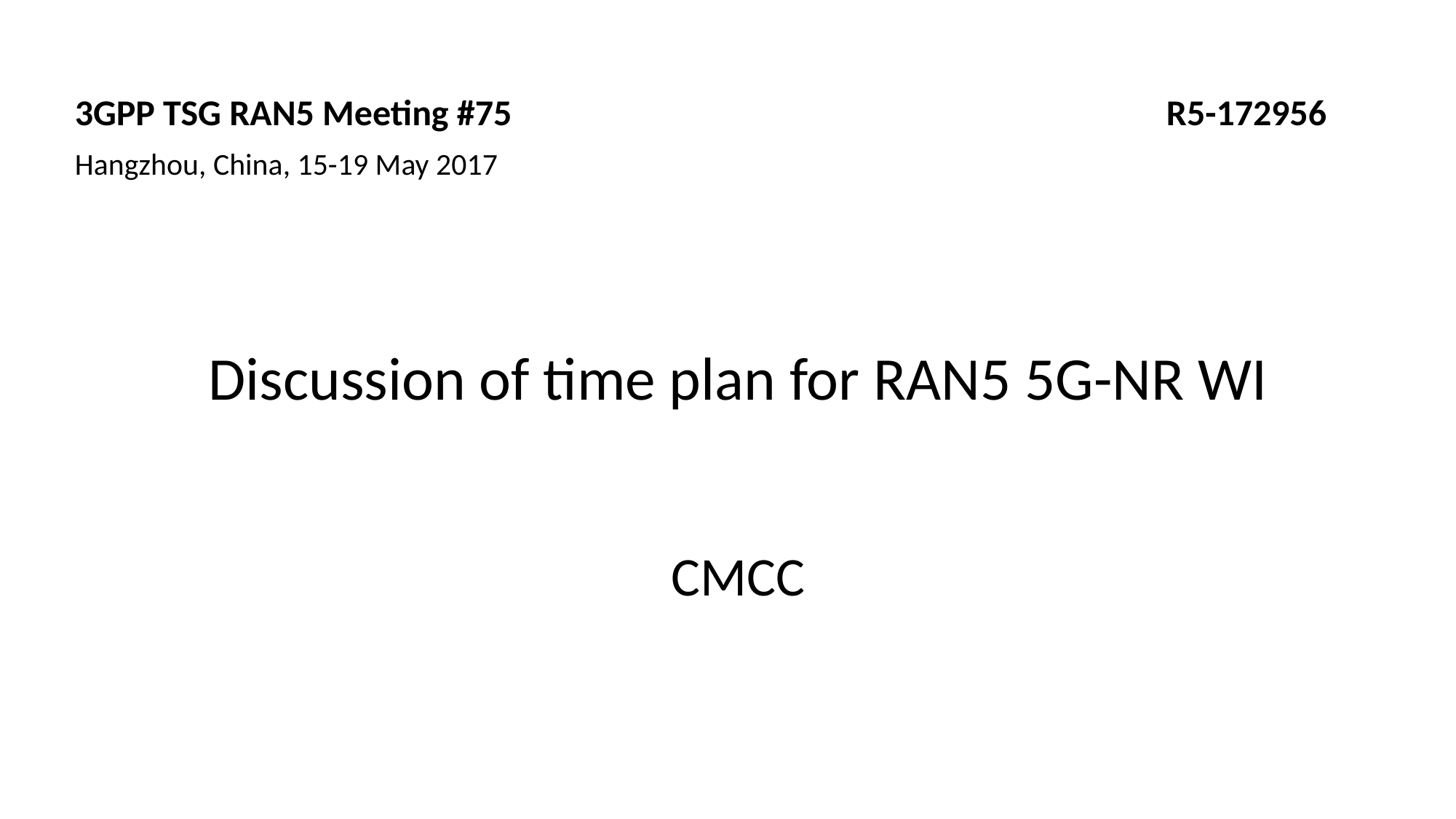

3GPP TSG RAN5 Meeting #75 						R5-172956
Hangzhou, China, 15-19 May 2017
Discussion of time plan for RAN5 5G-NR WI
CMCC